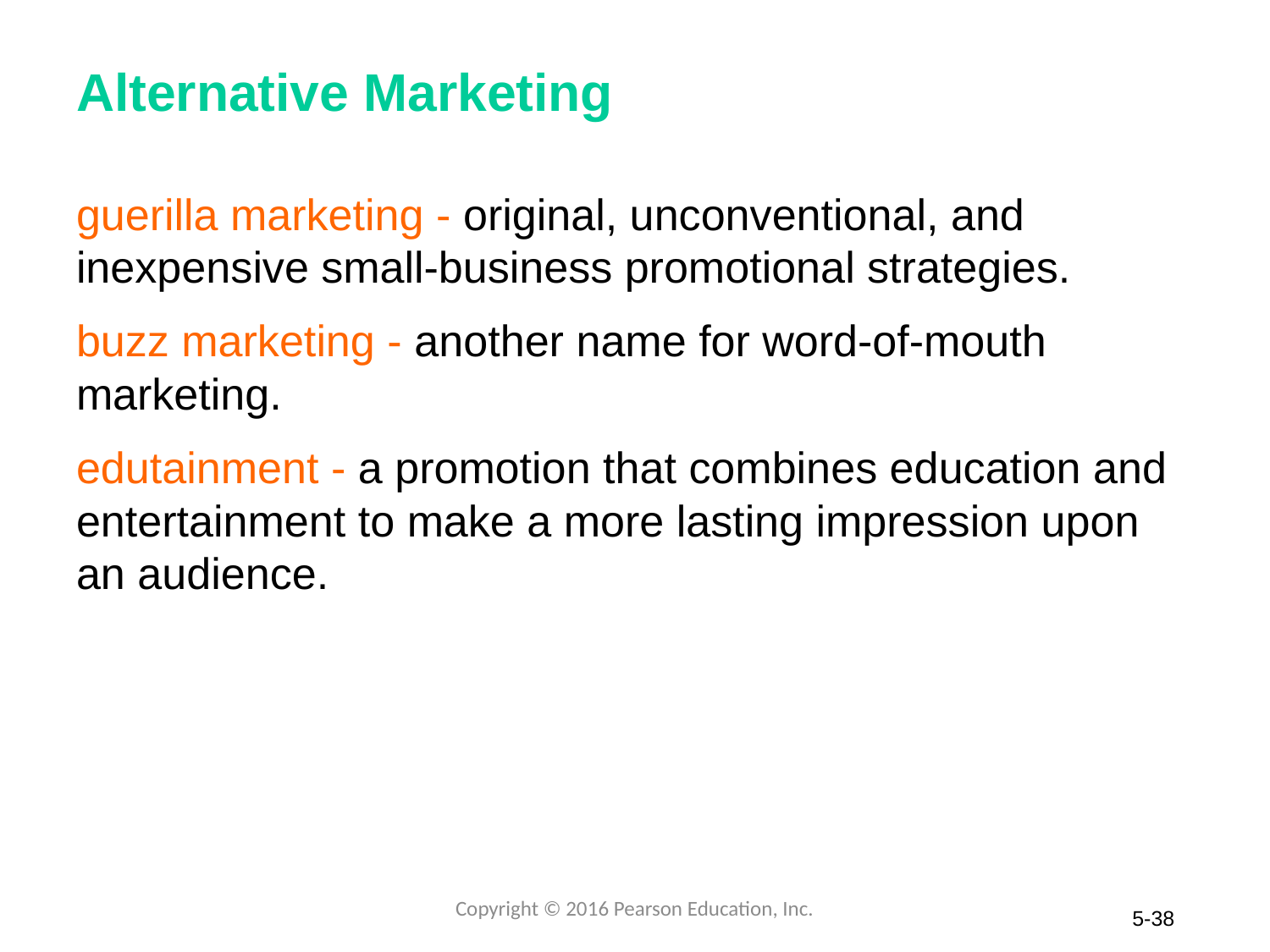

# Alternative Marketing
guerilla marketing - original, unconventional, and inexpensive small-business promotional strategies.

buzz marketing - another name for word-of-mouth marketing.

edutainment - a promotion that combines education and entertainment to make a more lasting impression upon an audience.
Copyright © 2016 Pearson Education, Inc.